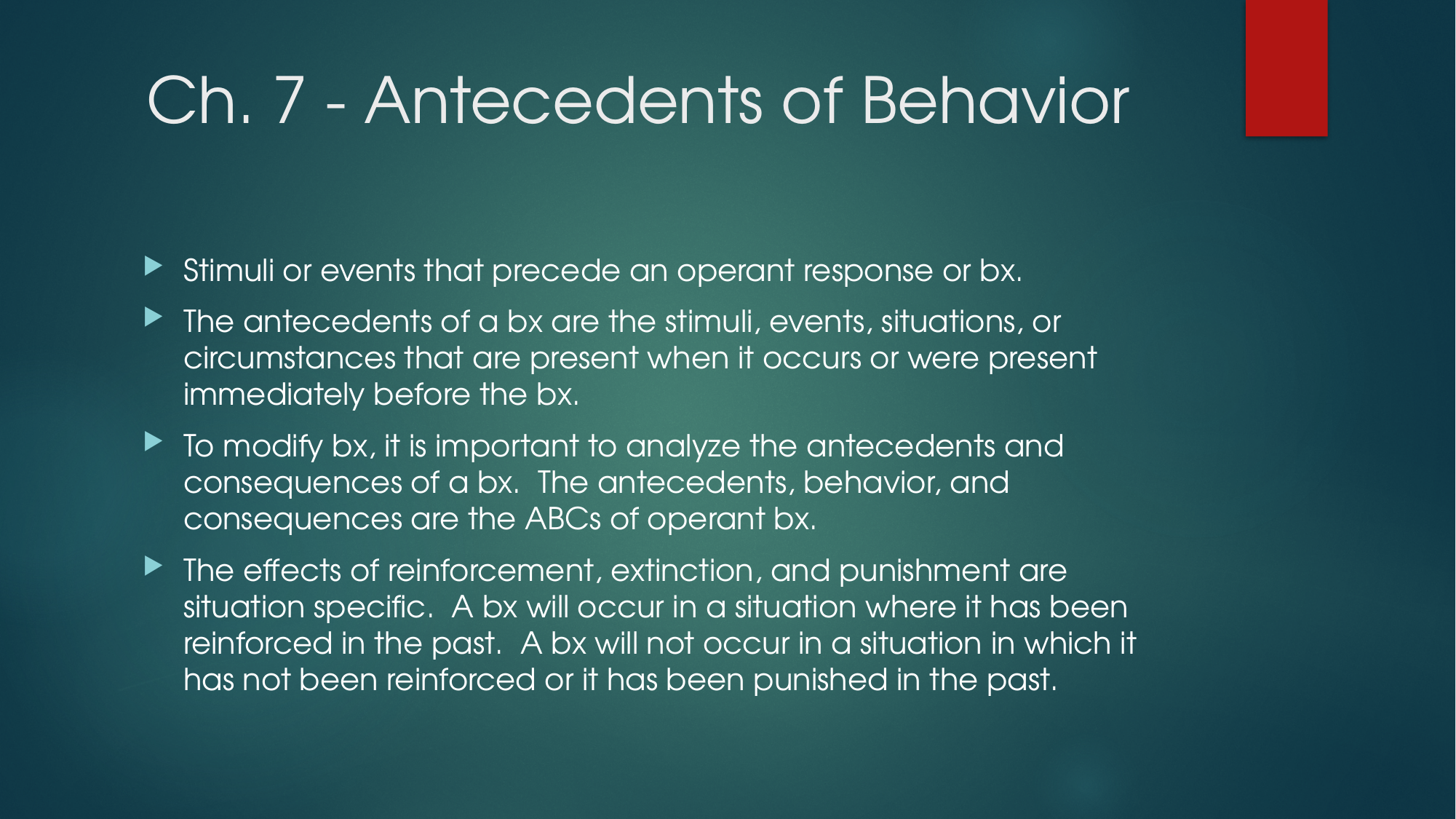

# Ch. 7 - Antecedents of Behavior
Stimuli or events that precede an operant response or bx.
The antecedents of a bx are the stimuli, events, situations, or circumstances that are present when it occurs or were present immediately before the bx.
To modify bx, it is important to analyze the antecedents and consequences of a bx.  The antecedents, behavior, and consequences are the ABCs of operant bx.
The effects of reinforcement, extinction, and punishment are situation specific.  A bx will occur in a situation where it has been reinforced in the past.  A bx will not occur in a situation in which it has not been reinforced or it has been punished in the past.